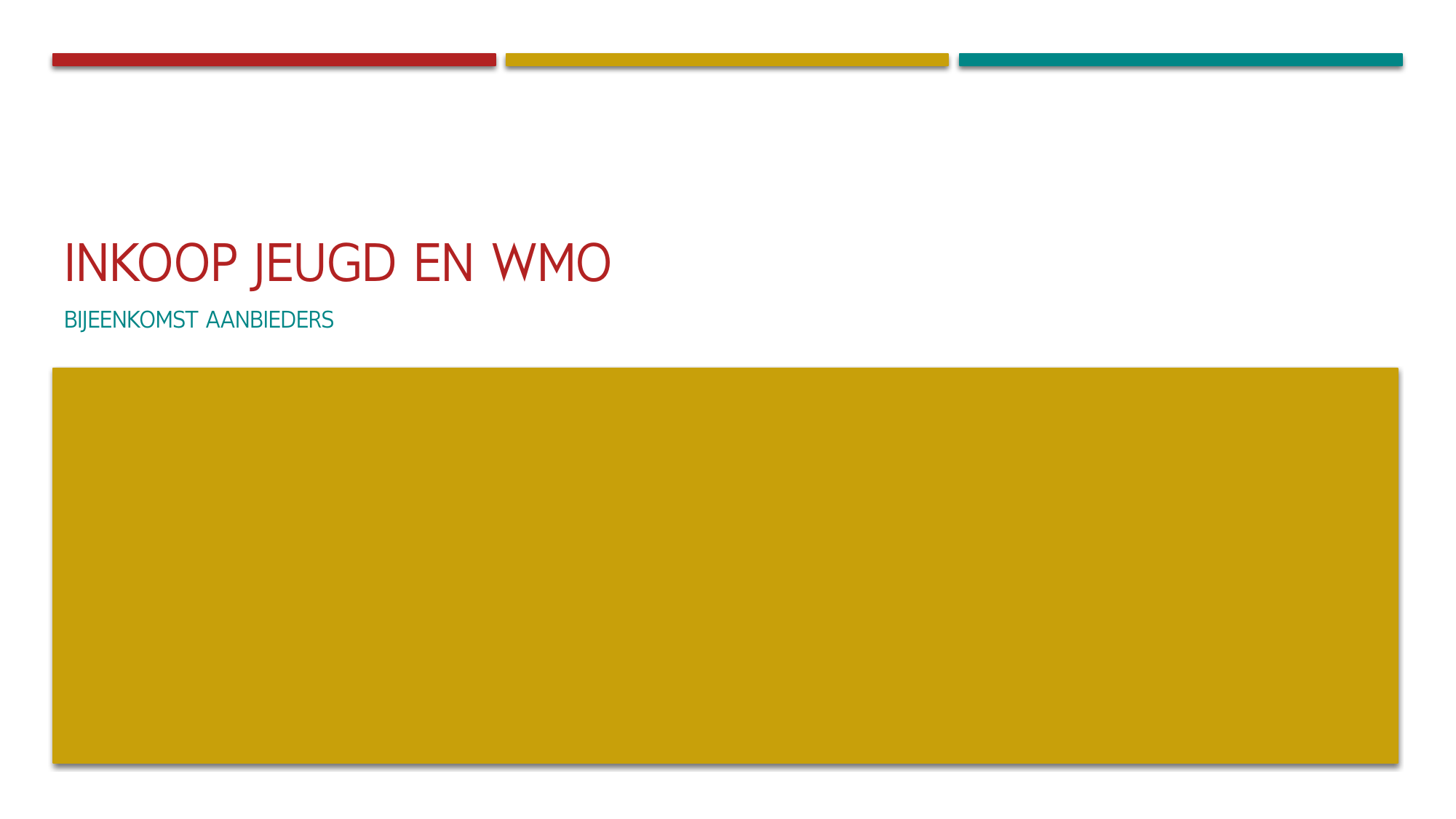

# Inkoop jeugd en wmo
Bijeenkomst aanbieders